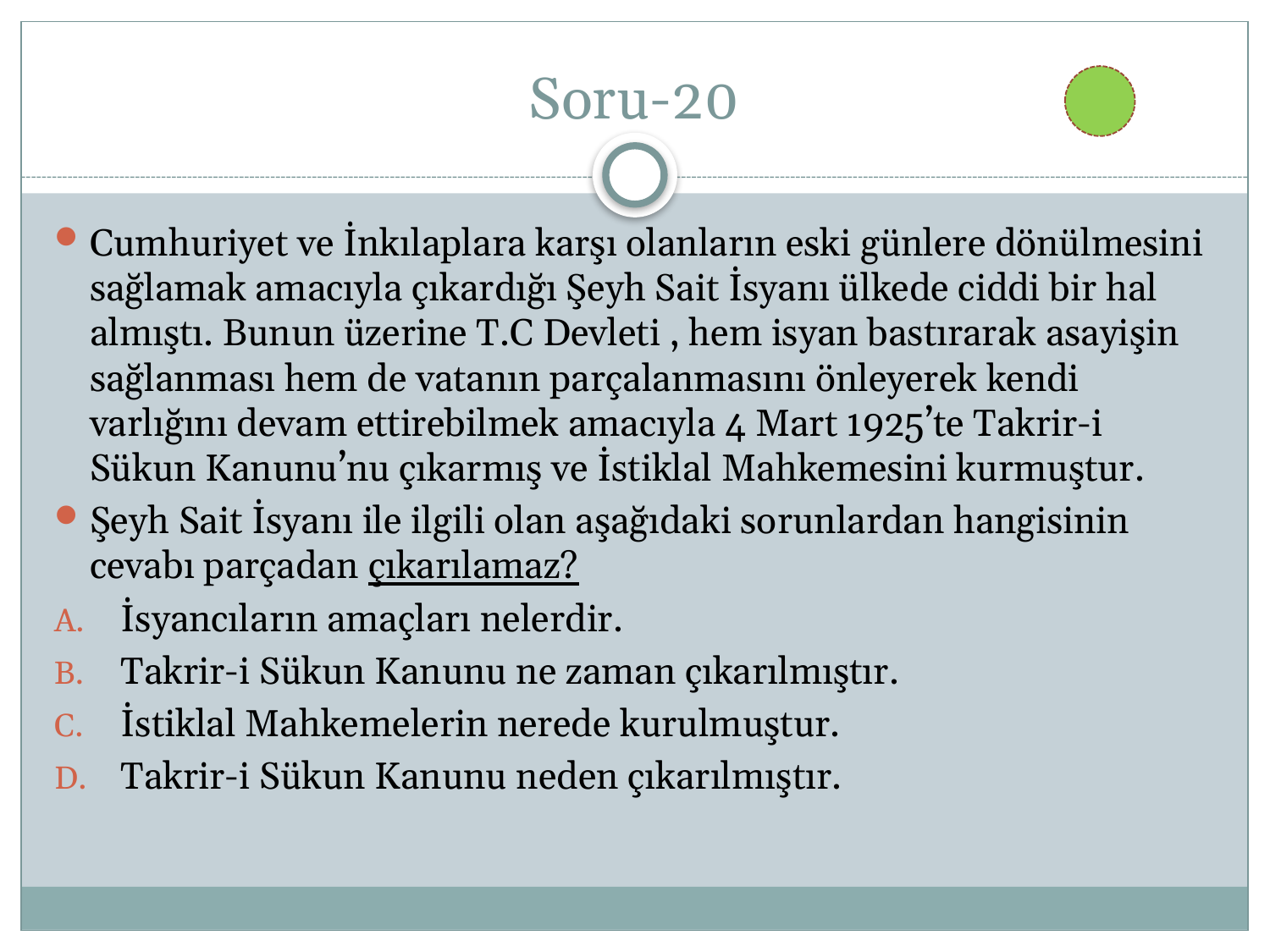

# Soru-20

Cumhuriyet ve İnkılaplara karşı olanların eski günlere dönülmesini sağlamak amacıyla çıkardığı Şeyh Sait İsyanı ülkede ciddi bir hal almıştı. Bunun üzerine T.C Devleti , hem isyan bastırarak asayişin sağlanması hem de vatanın parçalanmasını önleyerek kendi varlığını devam ettirebilmek amacıyla 4 Mart 1925’te Takrir-i Sükun Kanunu’nu çıkarmış ve İstiklal Mahkemesini kurmuştur.
Şeyh Sait İsyanı ile ilgili olan aşağıdaki sorunlardan hangisinin cevabı parçadan çıkarılamaz?
İsyancıların amaçları nelerdir.
Takrir-i Sükun Kanunu ne zaman çıkarılmıştır.
İstiklal Mahkemelerin nerede kurulmuştur.
Takrir-i Sükun Kanunu neden çıkarılmıştır.